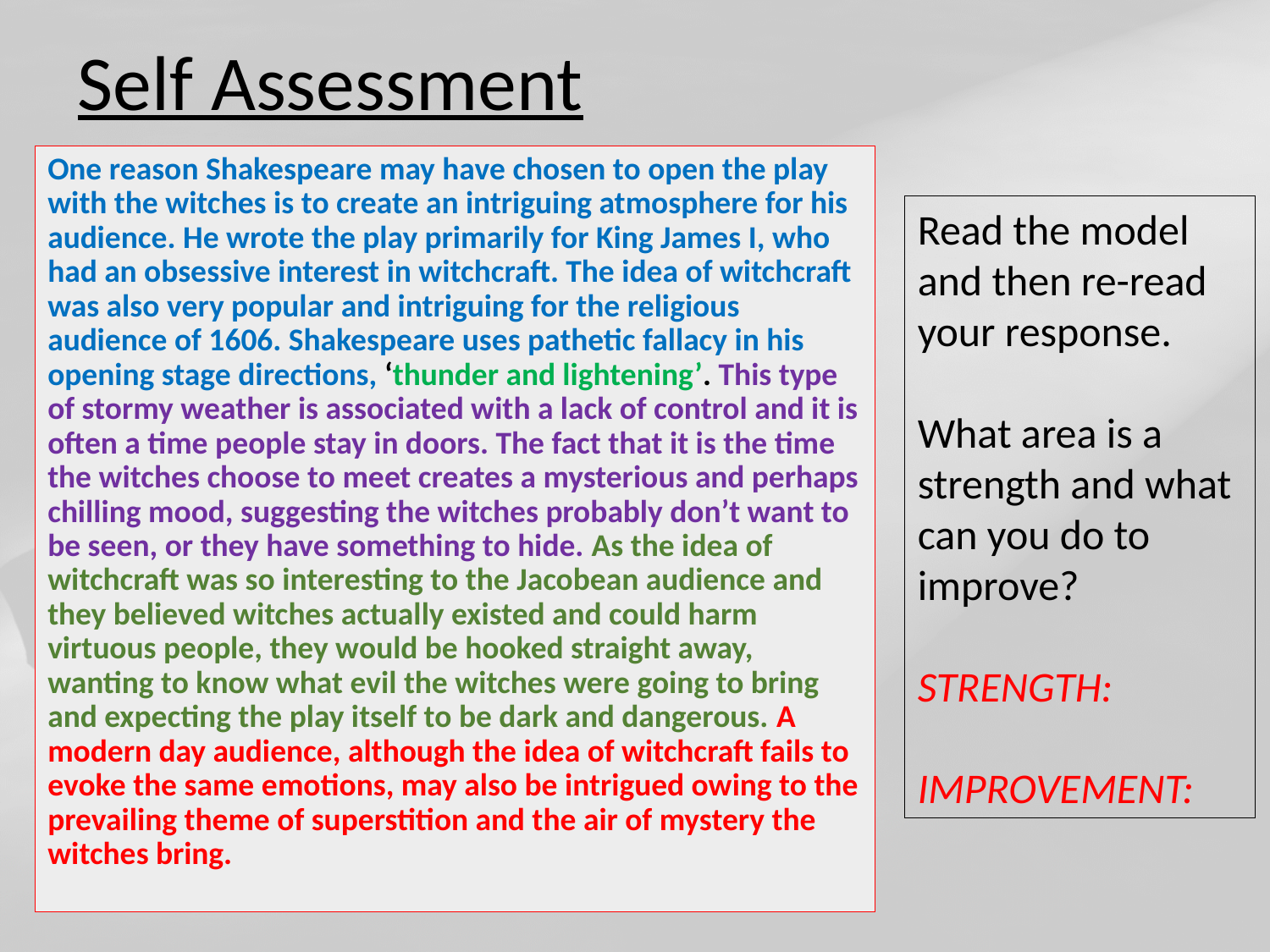

# Self Assessment
One reason Shakespeare may have chosen to open the play with the witches is to create an intriguing atmosphere for his audience. He wrote the play primarily for King James I, who had an obsessive interest in witchcraft. The idea of witchcraft was also very popular and intriguing for the religious audience of 1606. Shakespeare uses pathetic fallacy in his opening stage directions, ‘thunder and lightening’. This type of stormy weather is associated with a lack of control and it is often a time people stay in doors. The fact that it is the time the witches choose to meet creates a mysterious and perhaps chilling mood, suggesting the witches probably don’t want to be seen, or they have something to hide. As the idea of witchcraft was so interesting to the Jacobean audience and they believed witches actually existed and could harm virtuous people, they would be hooked straight away, wanting to know what evil the witches were going to bring and expecting the play itself to be dark and dangerous. A modern day audience, although the idea of witchcraft fails to evoke the same emotions, may also be intrigued owing to the prevailing theme of superstition and the air of mystery the witches bring.
Read the model and then re-read your response.

What area is a strength and what can you do to improve?

STRENGTH:

IMPROVEMENT: